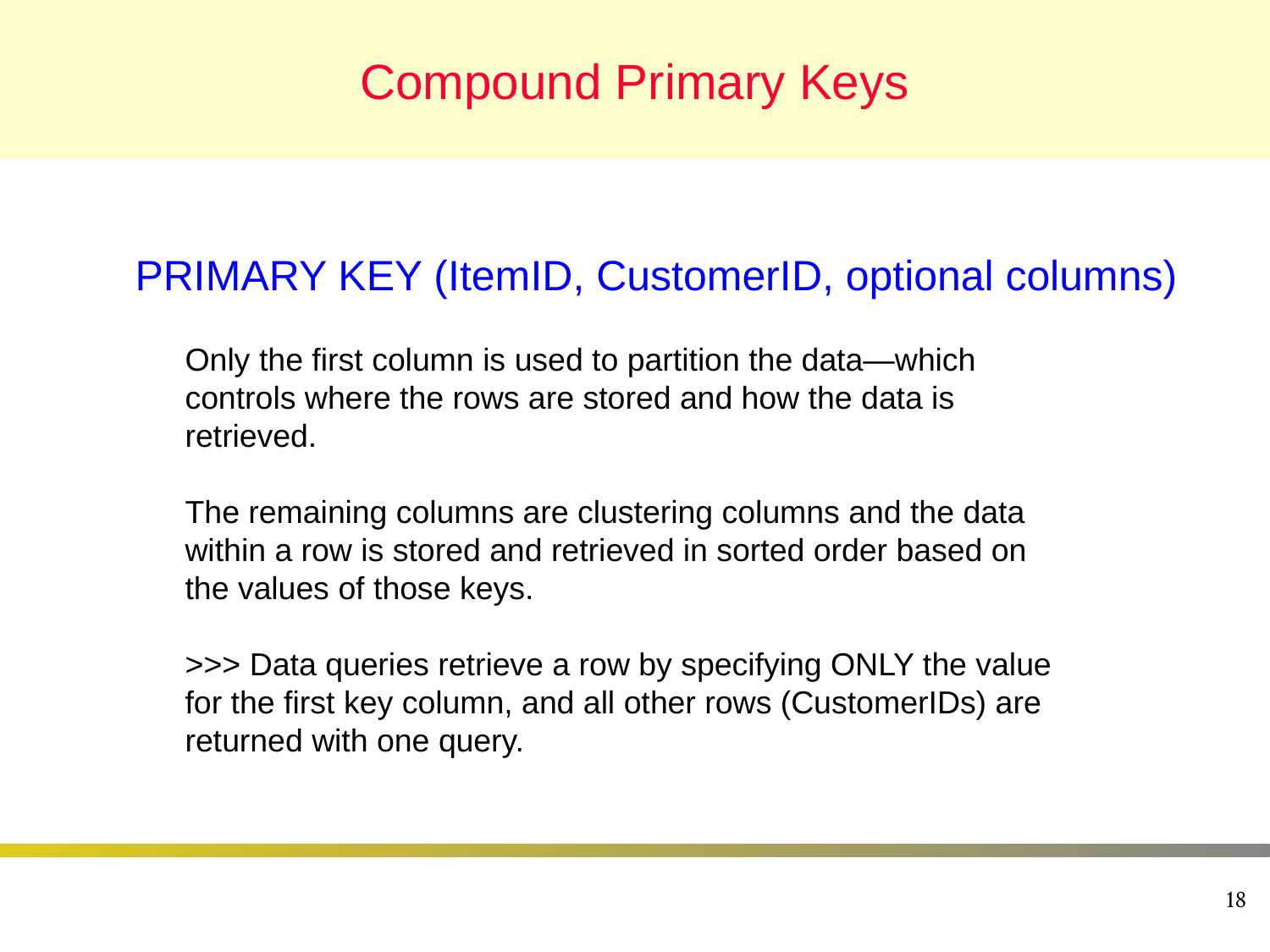

# Compound Primary Keys
PRIMARY KEY (ItemID, CustomerID, optional columns)
Only the first column is used to partition the data—which controls where the rows are stored and how the data is retrieved.

The remaining columns are clustering columns and the data within a row is stored and retrieved in sorted order based on the values of those keys.

>>> Data queries retrieve a row by specifying ONLY the value for the first key column, and all other rows (CustomerIDs) are returned with one query.
18